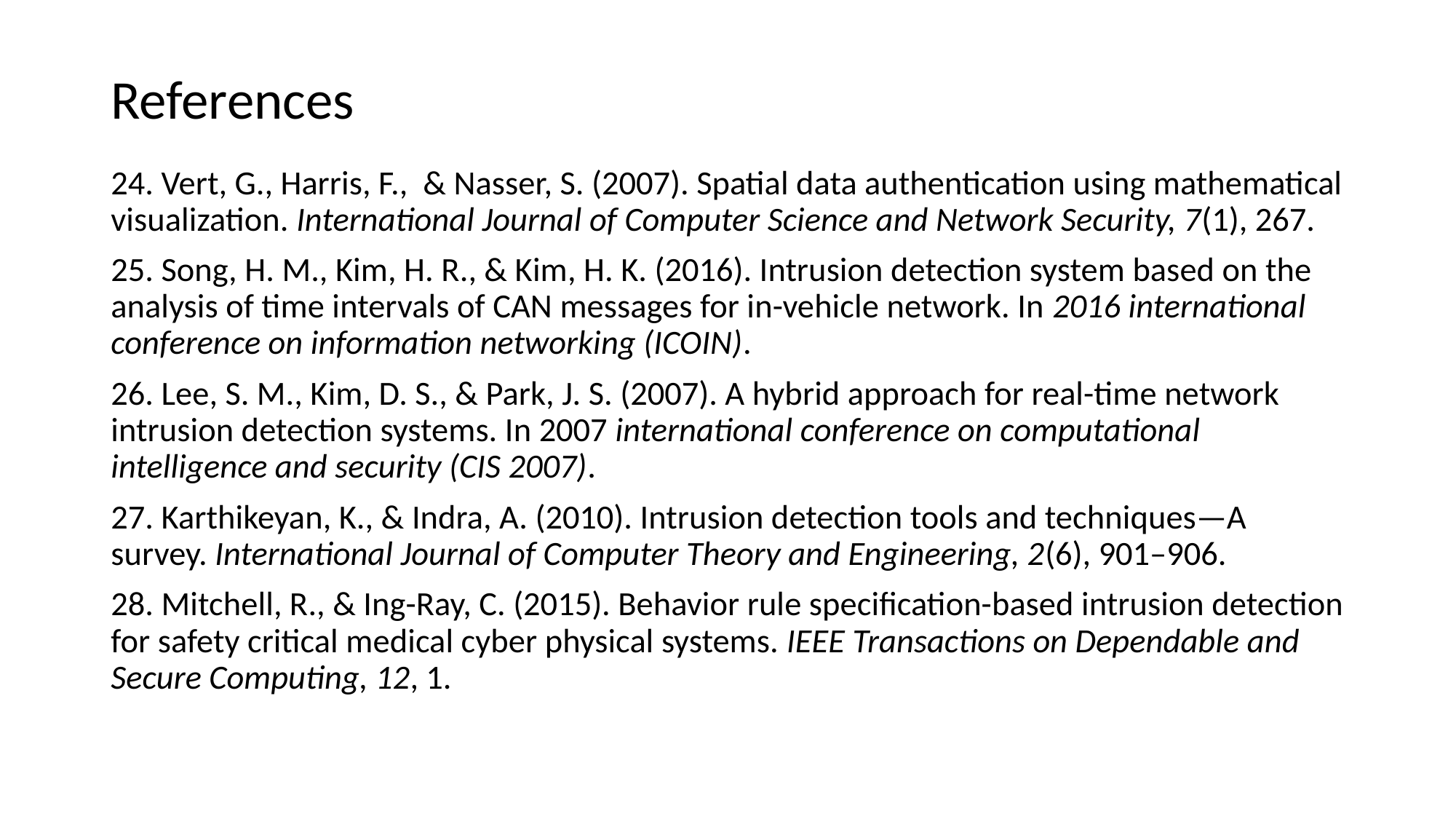

# References
24. Vert, G., Harris, F.,  & Nasser, S. (2007). Spatial data authentication using mathematical visualization. International Journal of Computer Science and Network Security, 7(1), 267.
25. Song, H. M., Kim, H. R., & Kim, H. K. (2016). Intrusion detection system based on the analysis of time intervals of CAN messages for in-vehicle network. In 2016 international conference on information networking (ICOIN).
26. Lee, S. M., Kim, D. S., & Park, J. S. (2007). A hybrid approach for real-time network intrusion detection systems. In 2007 international conference on computational intelligence and security (CIS 2007).
27. Karthikeyan, K., & Indra, A. (2010). Intrusion detection tools and techniques—A survey. International Journal of Computer Theory and Engineering, 2(6), 901–906.
28. Mitchell, R., & Ing-Ray, C. (2015). Behavior rule specification-based intrusion detection for safety critical medical cyber physical systems. IEEE Transactions on Dependable and Secure Computing, 12, 1.